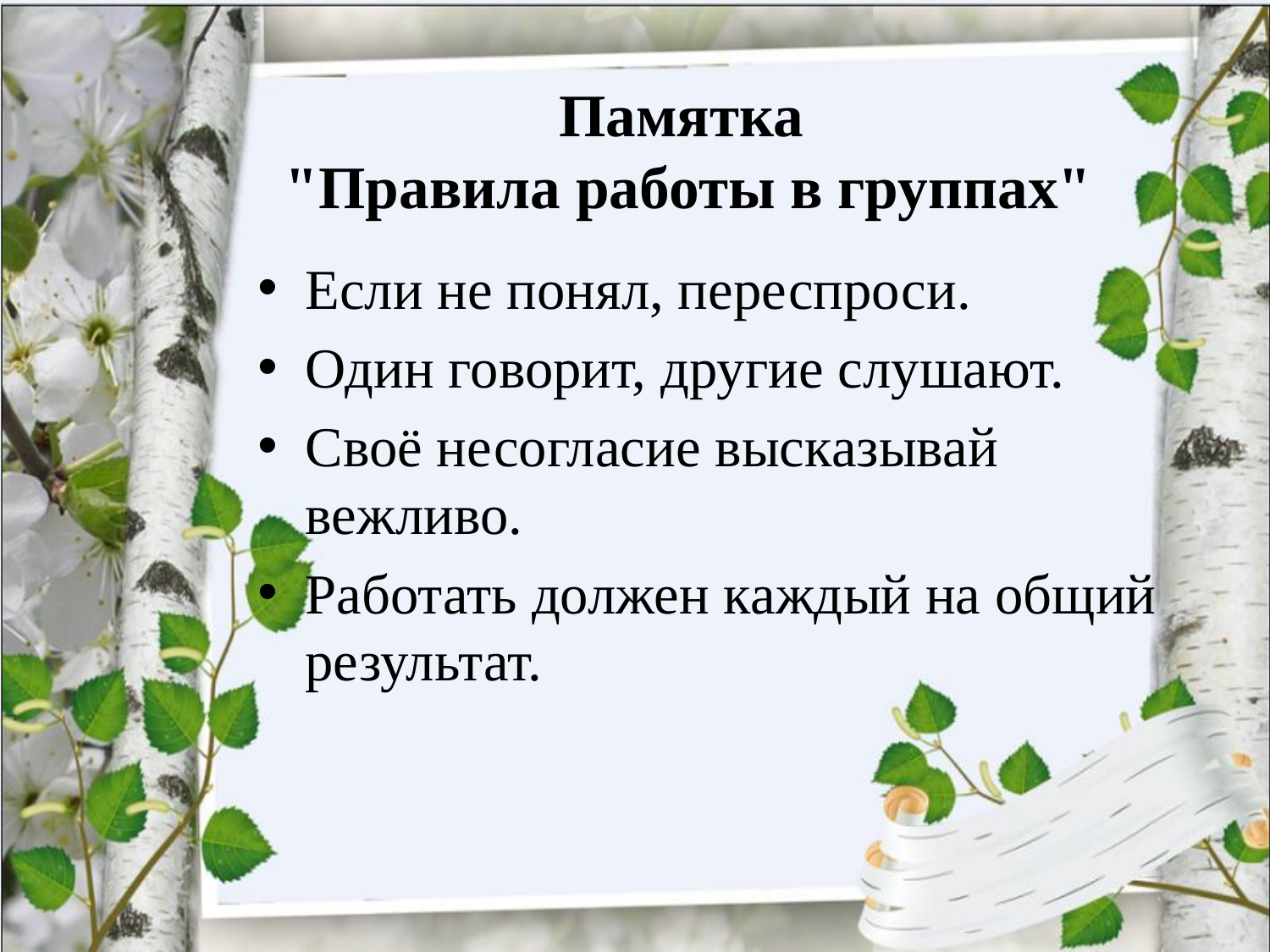

# Памятка "Правила работы в группах"
Если не понял, переспроси.
Один говорит, другие слушают.
Своё несогласие высказывай вежливо.
Работать должен каждый на общий результат.